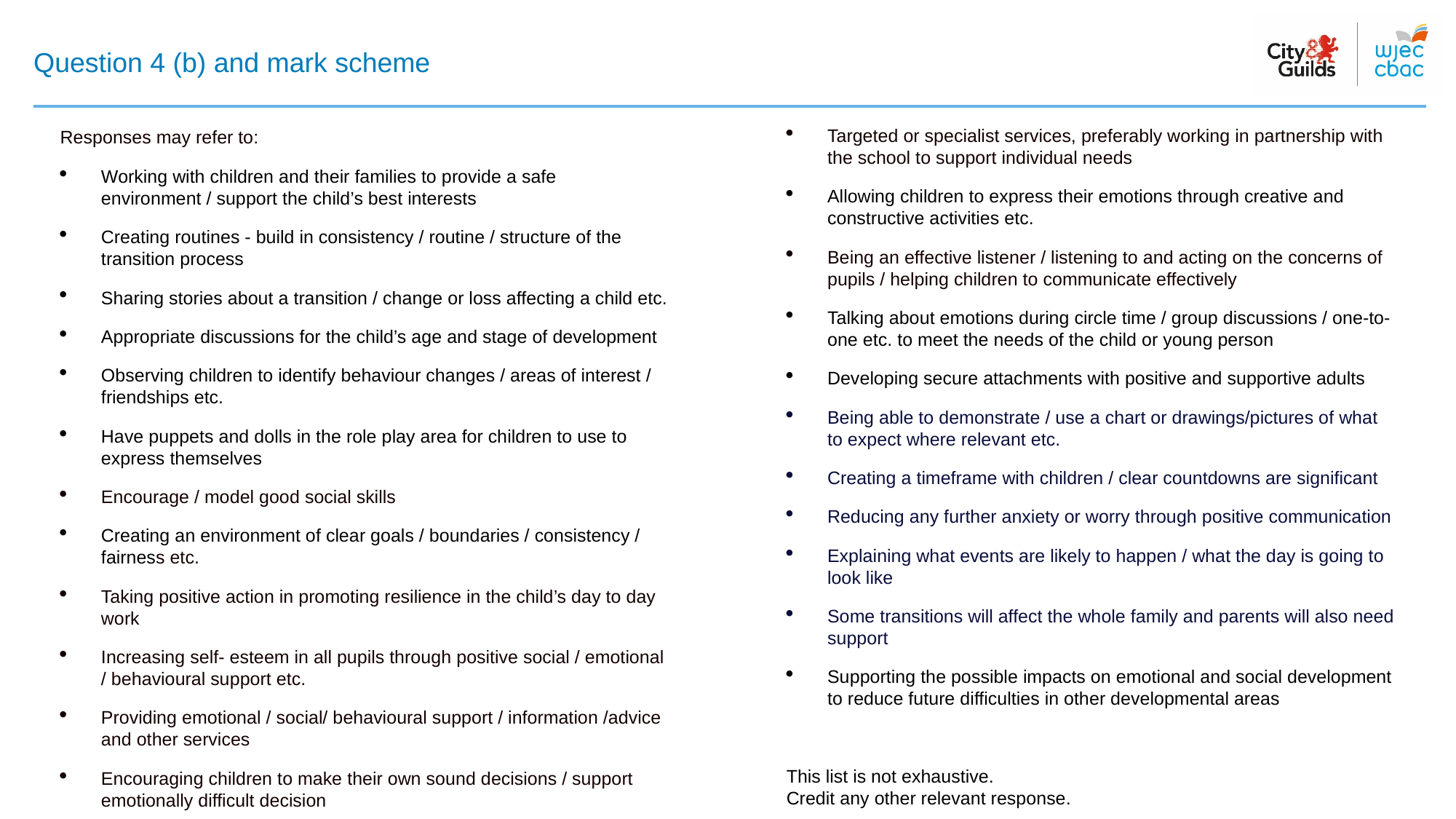

# Question 4 (b) and mark scheme
Targeted or specialist services, preferably working in partnership with the school to support individual needs
Allowing children to express their emotions through creative and constructive activities etc.
Being an effective listener / listening to and acting on the concerns of pupils / helping children to communicate effectively
Talking about emotions during circle time / group discussions / one-to-one etc. to meet the needs of the child or young person
Developing secure attachments with positive and supportive adults
Being able to demonstrate / use a chart or drawings/pictures of what to expect where relevant etc.
Creating a timeframe with children / clear countdowns are significant
Reducing any further anxiety or worry through positive communication
Explaining what events are likely to happen / what the day is going to look like
Some transitions will affect the whole family and parents will also need support
Supporting the possible impacts on emotional and social development to reduce future difficulties in other developmental areas

This list is not exhaustive.
Credit any other relevant response.
Responses may refer to:
Working with children and their families to provide a safe environment / support the child’s best interests
Creating routines - build in consistency / routine / structure of the transition process
Sharing stories about a transition / change or loss affecting a child etc.
Appropriate discussions for the child’s age and stage of development
Observing children to identify behaviour changes / areas of interest / friendships etc.
Have puppets and dolls in the role play area for children to use to express themselves
Encourage / model good social skills
Creating an environment of clear goals / boundaries / consistency / fairness etc.
Taking positive action in promoting resilience in the child’s day to day work
Increasing self- esteem in all pupils through positive social / emotional / behavioural support etc.
Providing emotional / social/ behavioural support / information /advice and other services
Encouraging children to make their own sound decisions / support emotionally difficult decision